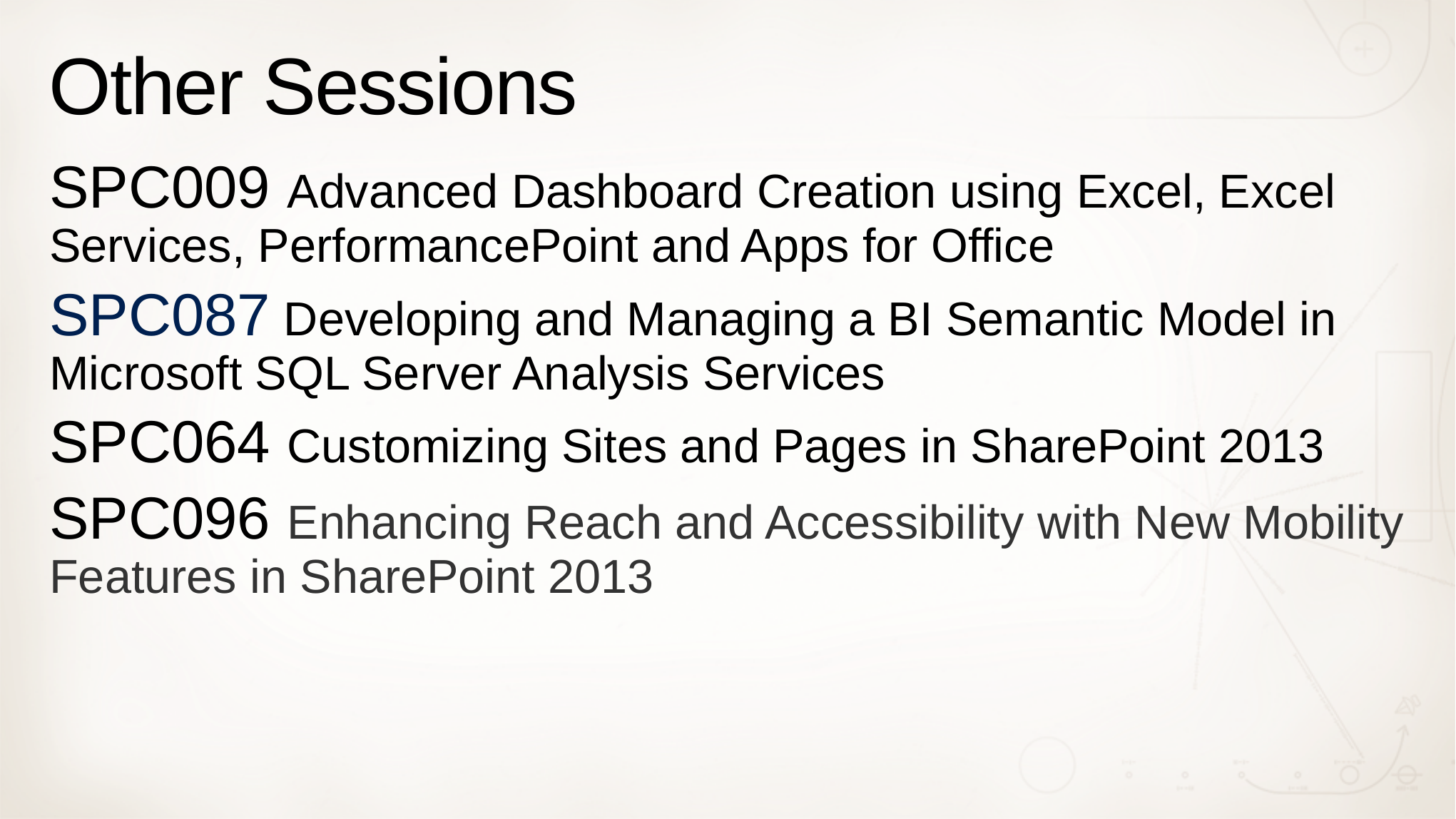

# Other Sessions
SPC009 Advanced Dashboard Creation using Excel, Excel Services, PerformancePoint and Apps for Office
SPC087 Developing and Managing a BI Semantic Model in Microsoft SQL Server Analysis Services
SPC064 Customizing Sites and Pages in SharePoint 2013
SPC096 Enhancing Reach and Accessibility with New Mobility Features in SharePoint 2013